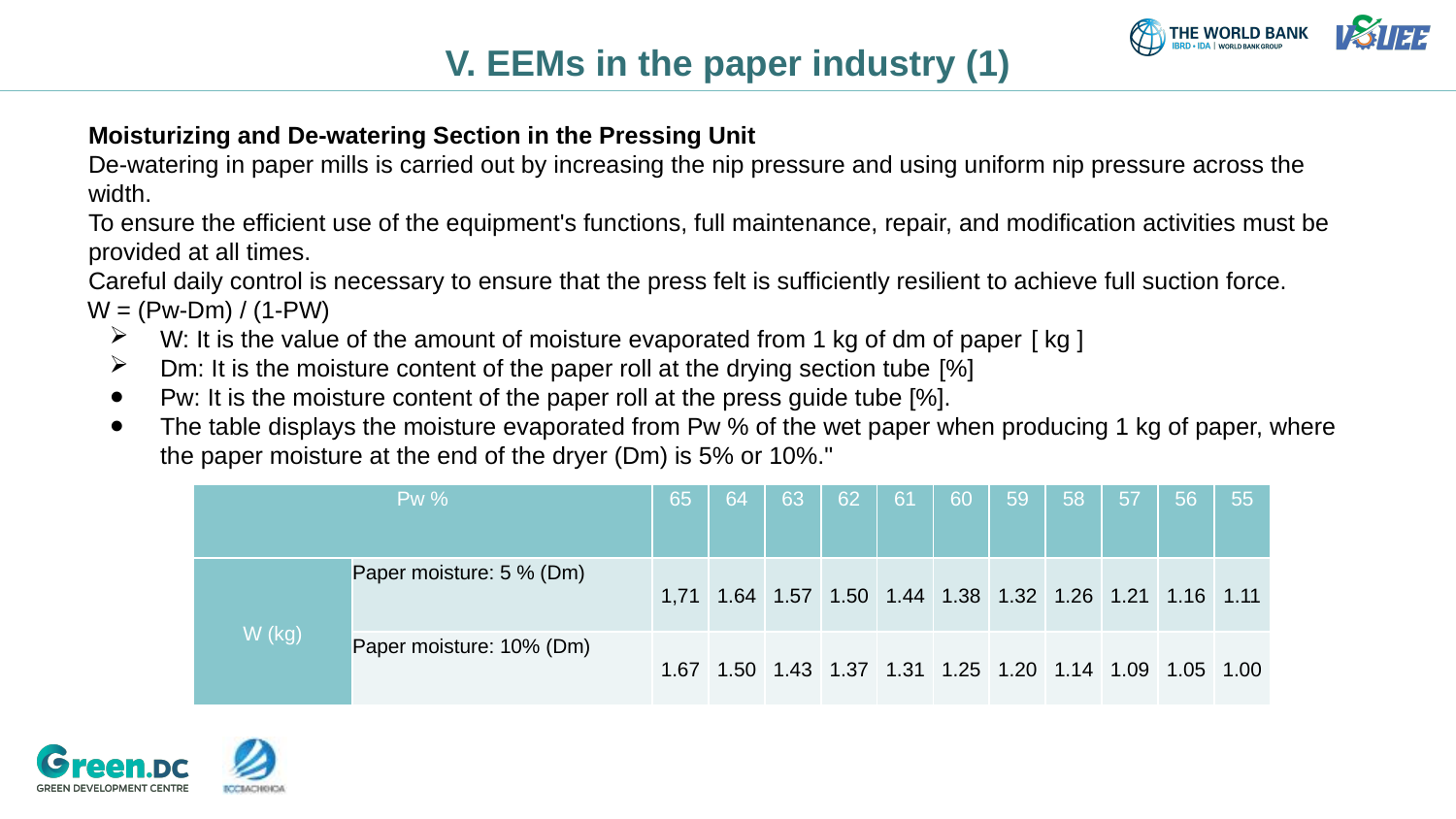

# V. EEMs in the paper industry (1)
Moisturizing and De-watering Section in the Pressing Unit
De-watering in paper mills is carried out by increasing the nip pressure and using uniform nip pressure across the width.
To ensure the efficient use of the equipment's functions, full maintenance, repair, and modification activities must be provided at all times.
Careful daily control is necessary to ensure that the press felt is sufficiently resilient to achieve full suction force.
W = (Pw-Dm) / (1-PW)
W: It is the value of the amount of moisture evaporated from 1 kg of dm of paper [ kg ]
Dm: It is the moisture content of the paper roll at the drying section tube [%]
Pw: It is the moisture content of the paper roll at the press guide tube [%].
The table displays the moisture evaporated from Pw % of the wet paper when producing 1 kg of paper, where the paper moisture at the end of the dryer (Dm) is 5% or 10%."

| Pw % |  | 65 | 64 | 63 | 62 | 61 | 60 | 59 | 58 | 57 | 56 | 55 |
| --- | --- | --- | --- | --- | --- | --- | --- | --- | --- | --- | --- | --- |
| W (kg) | Paper moisture: 5 % (Dm) | 1,71 | 1.64 | 1.57 | 1.50 | 1.44 | 1.38 | 1.32 | 1.26 | 1.21 | 1.16 | 1.11 |
|  | Paper moisture: 10% (Dm) | 1.67 | 1.50 | 1.43 | 1.37 | 1.31 | 1.25 | 1.20 | 1.14 | 1.09 | 1.05 | 1.00 |